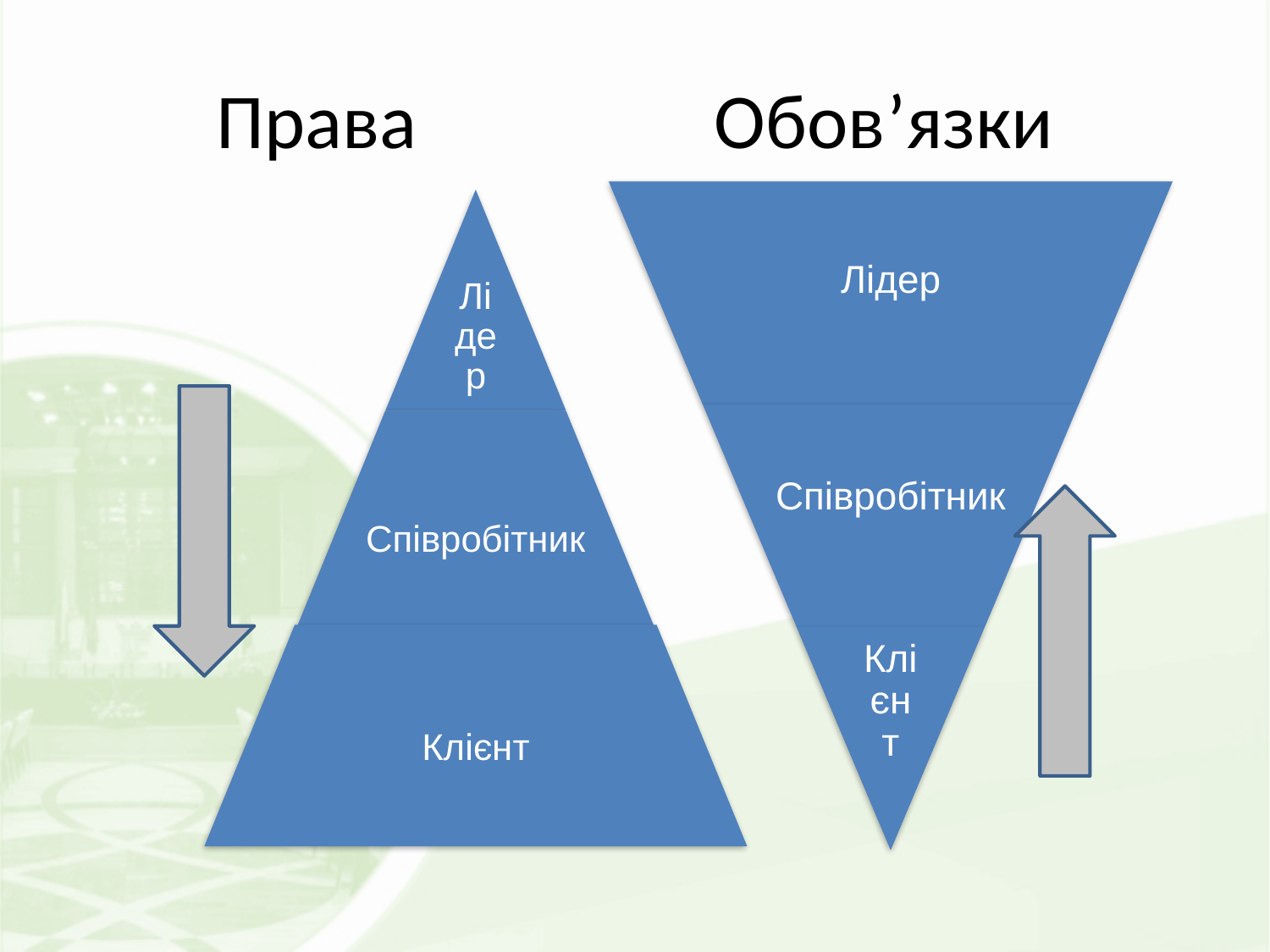

# Права                 Обов’язки
Лідер
Співробітник
Клієнт
Лідер
Співробітник
Клієнт